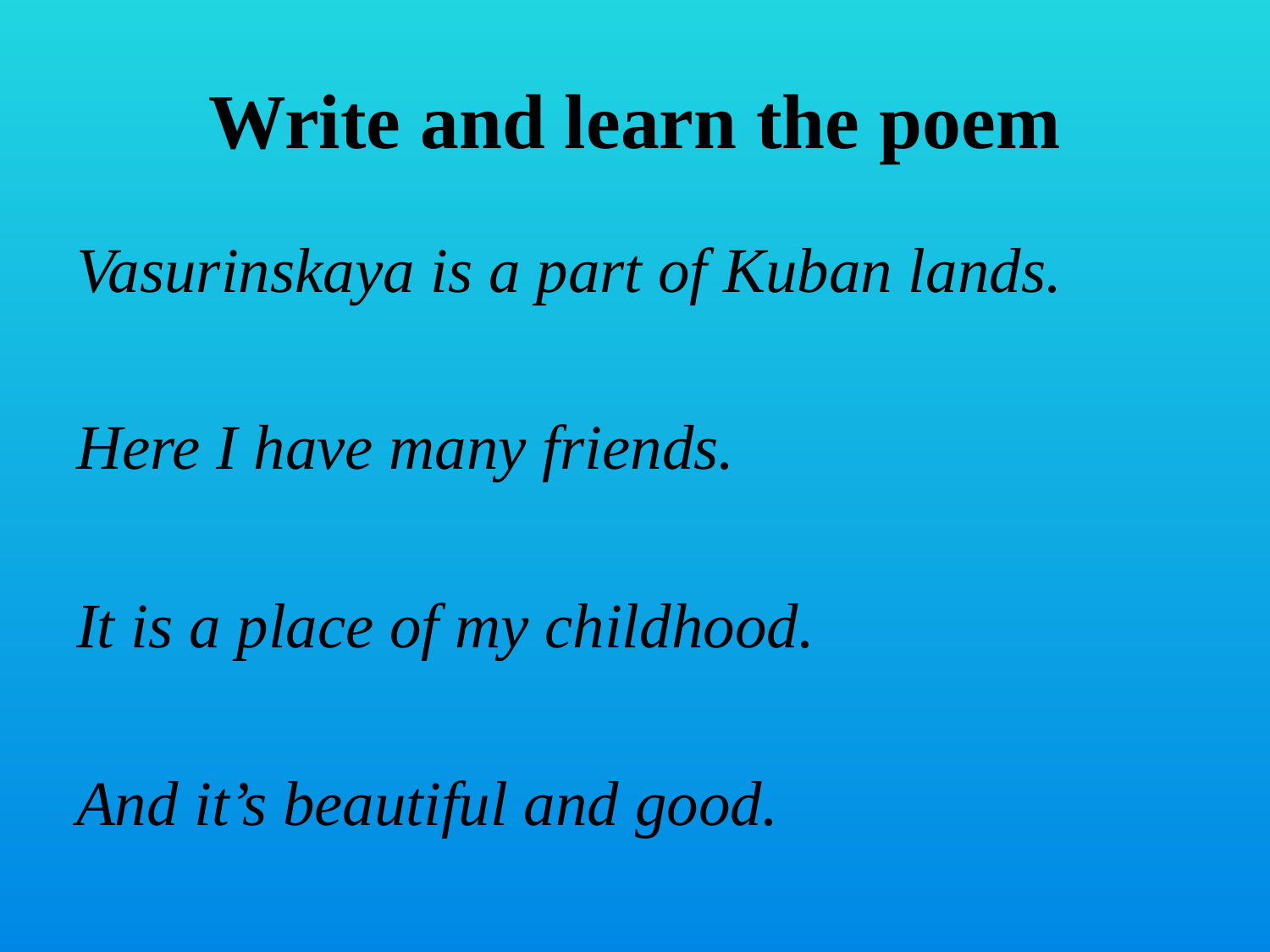

# Write and learn the poem
Vasurinskaya is a part of Kuban lands.

Here I have many friends.

It is a place of my childhood.

And it’s beautiful and good.